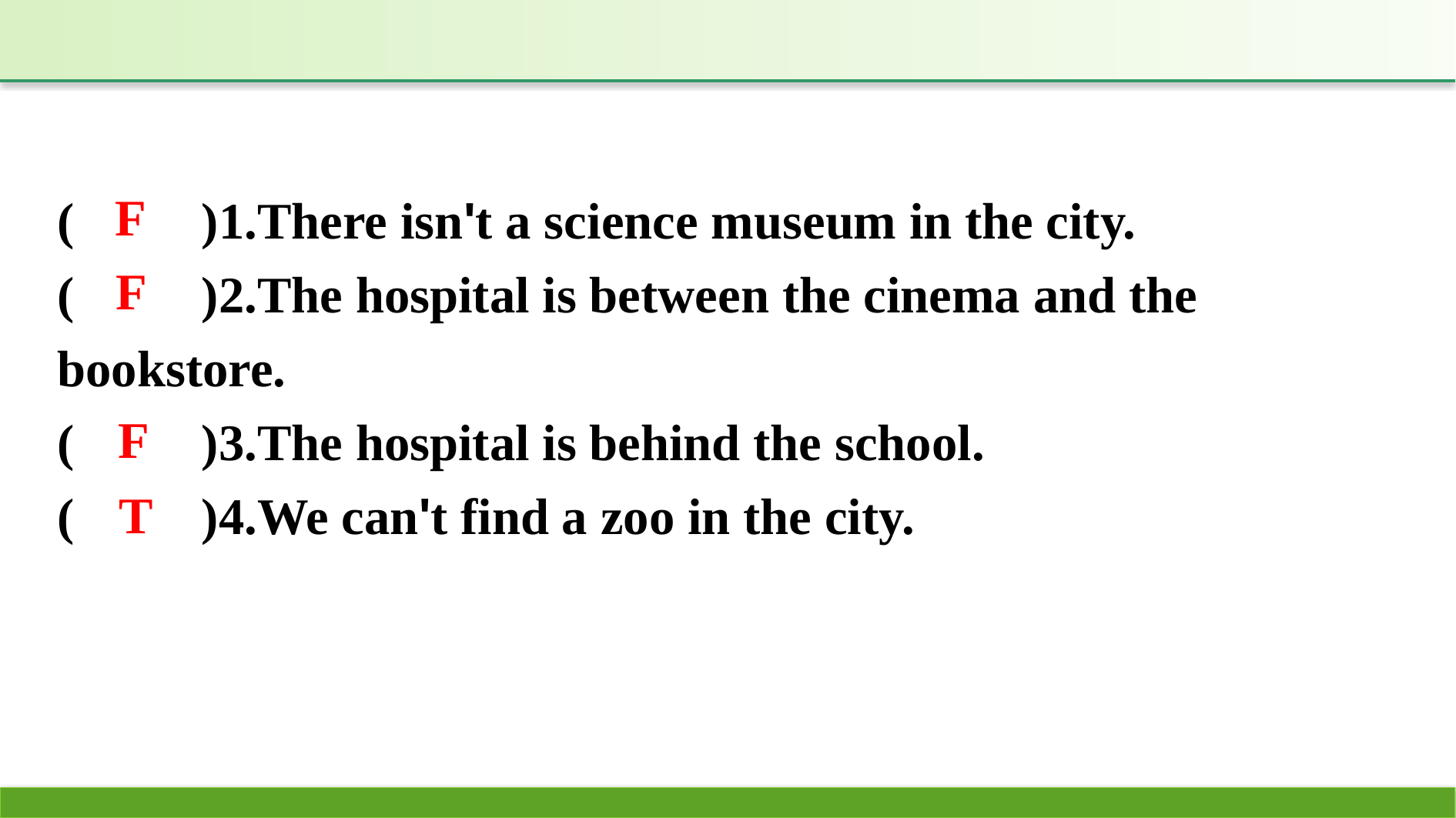

(　　)1.There isn't a science museum in the city.
(　　)2.The hospital is between the cinema and the bookstore.
(　　)3.The hospital is behind the school.
(　　)4.We can't find a zoo in the city.
F
F
F
T